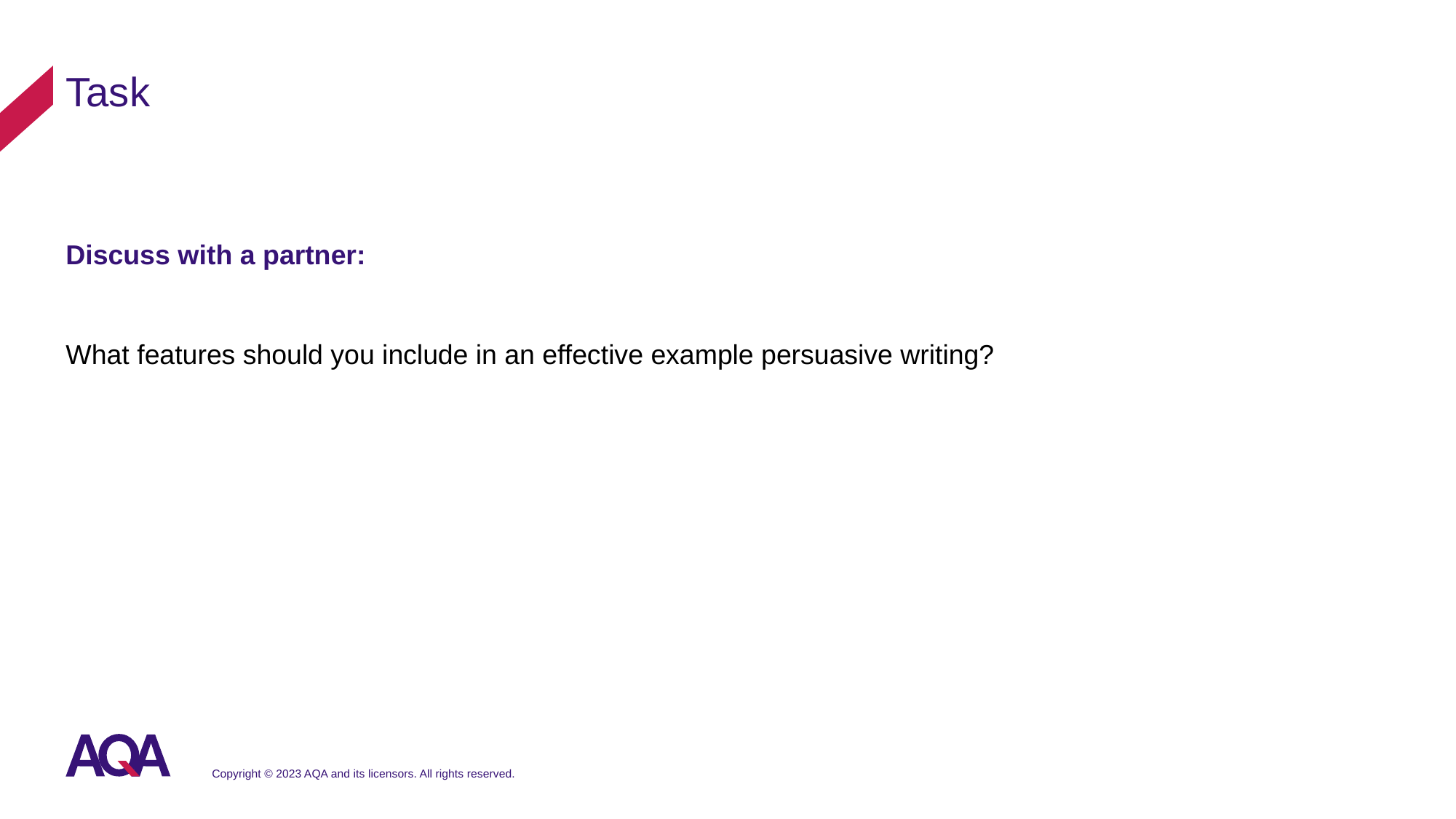

# Task
Discuss with a partner:

What features should you include in an effective example persuasive writing?

Copyright © 2023 AQA and its licensors. All rights reserved.